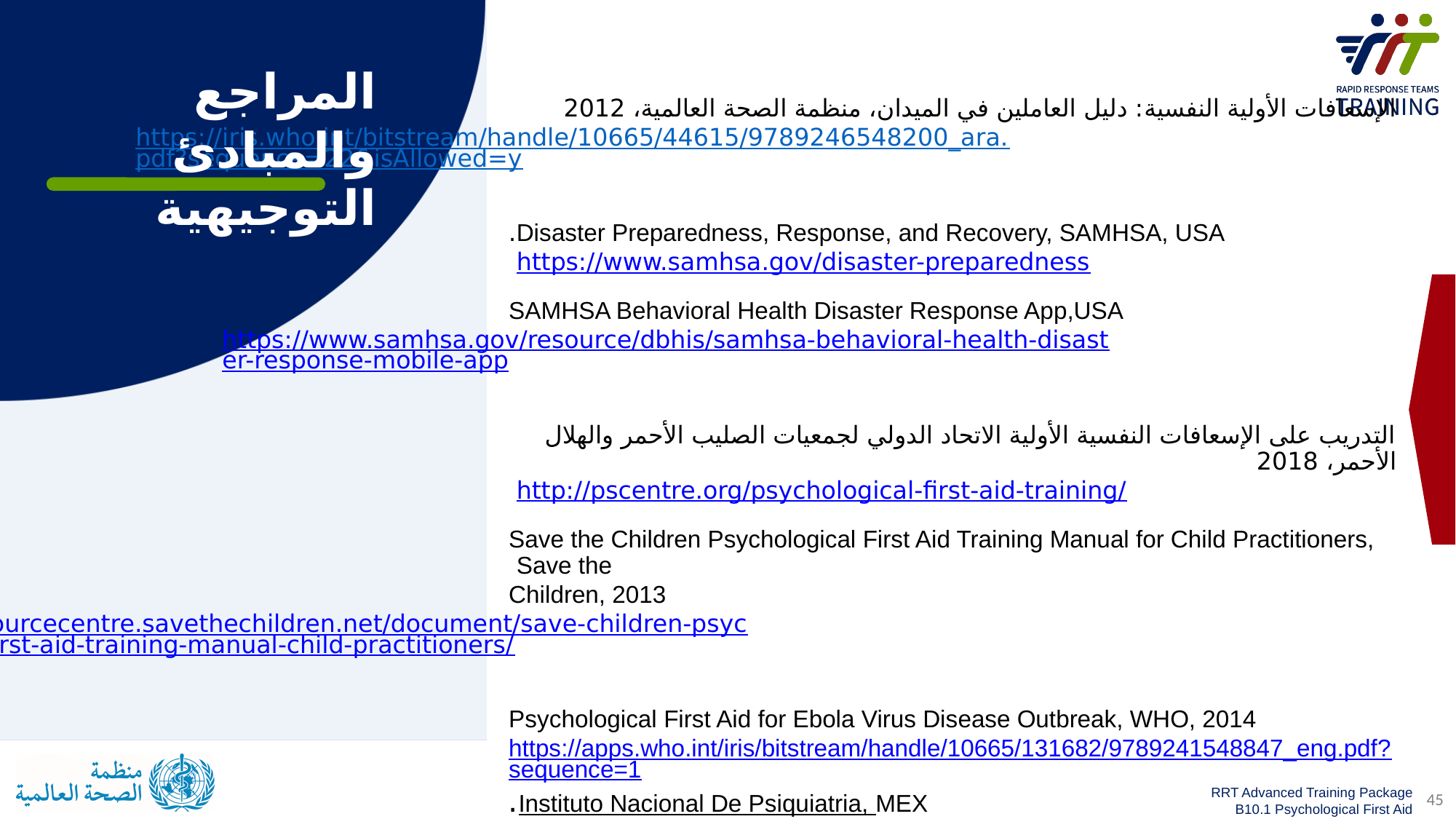

المراجع والمبادئ التوجيهية
الإسعافات الأولية النفسية: دليل العاملين في الميدان، منظمة الصحة العالمية، 2012
https://iris.who.int/bitstream/handle/10665/44615/9789246548200_ara.pdf?sequence=22&isAllowed=y

Disaster Preparedness, Response, and Recovery, SAMHSA, USA.
https://www.samhsa.gov/disaster-preparedness

SAMHSA Behavioral Health Disaster Response App,USA
https://www.samhsa.gov/resource/dbhis/samhsa-behavioral-health-disaster-response-mobile-app

التدريب على الإسعافات النفسية الأولية الاتحاد الدولي لجمعيات الصليب الأحمر والهلال الأحمر، 2018
http://pscentre.org/psychological-first-aid-training/

Save the Children Psychological First Aid Training Manual for Child Practitioners, Save the
Children, 2013
https://resourcecentre.savethechildren.net/document/save-children-psychological-first-aid-training-manual-child-practitioners/

Psychological First Aid for Ebola Virus Disease Outbreak, WHO, 2014
https://apps.who.int/iris/bitstream/handle/10665/131682/9789241548847_eng.pdf?sequence=1
Instituto Nacional De Psiquiatria, MEX.